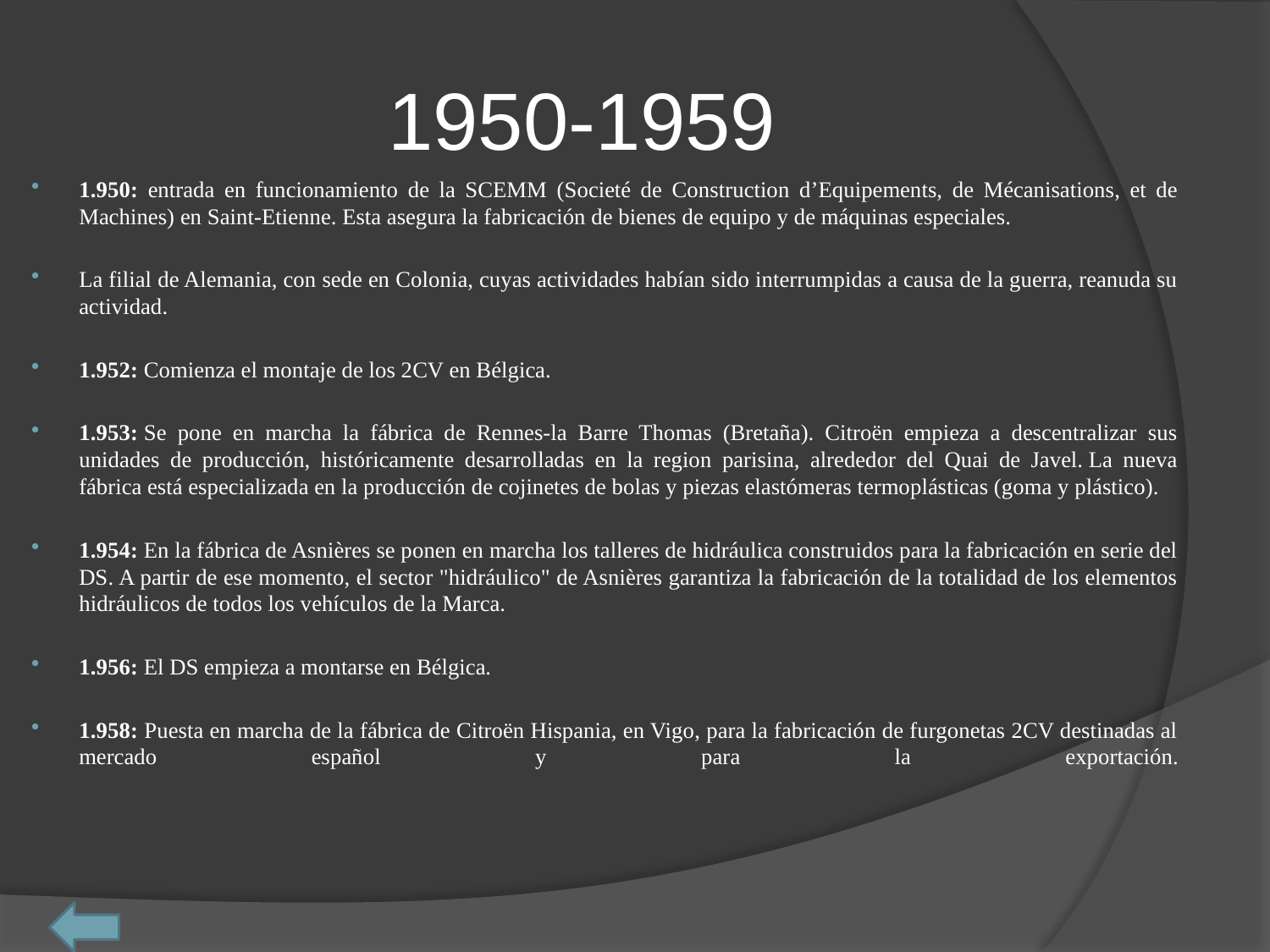

# 1950-1959
1.950: entrada en funcionamiento de la SCEMM (Societé de Construction d’Equipements, de Mécanisations, et de Machines) en Saint-Etienne. Esta asegura la fabricación de bienes de equipo y de máquinas especiales.

La filial de Alemania, con sede en Colonia, cuyas actividades habían sido interrumpidas a causa de la guerra, reanuda su actividad.

1.952: Comienza el montaje de los 2CV en Bélgica.

1.953: Se pone en marcha la fábrica de Rennes-la Barre Thomas (Bretaña). Citroën empieza a descentralizar sus unidades de producción, históricamente desarrolladas en la region parisina, alrededor del Quai de Javel. La nueva fábrica está especializada en la producción de cojinetes de bolas y piezas elastómeras termoplásticas (goma y plástico).

1.954: En la fábrica de Asnières se ponen en marcha los talleres de hidráulica construidos para la fabricación en serie del DS. A partir de ese momento, el sector "hidráulico" de Asnières garantiza la fabricación de la totalidad de los elementos hidráulicos de todos los vehículos de la Marca.

1.956: El DS empieza a montarse en Bélgica.

1.958: Puesta en marcha de la fábrica de Citroën Hispania, en Vigo, para la fabricación de furgonetas 2CV destinadas al mercado español y para la exportación.